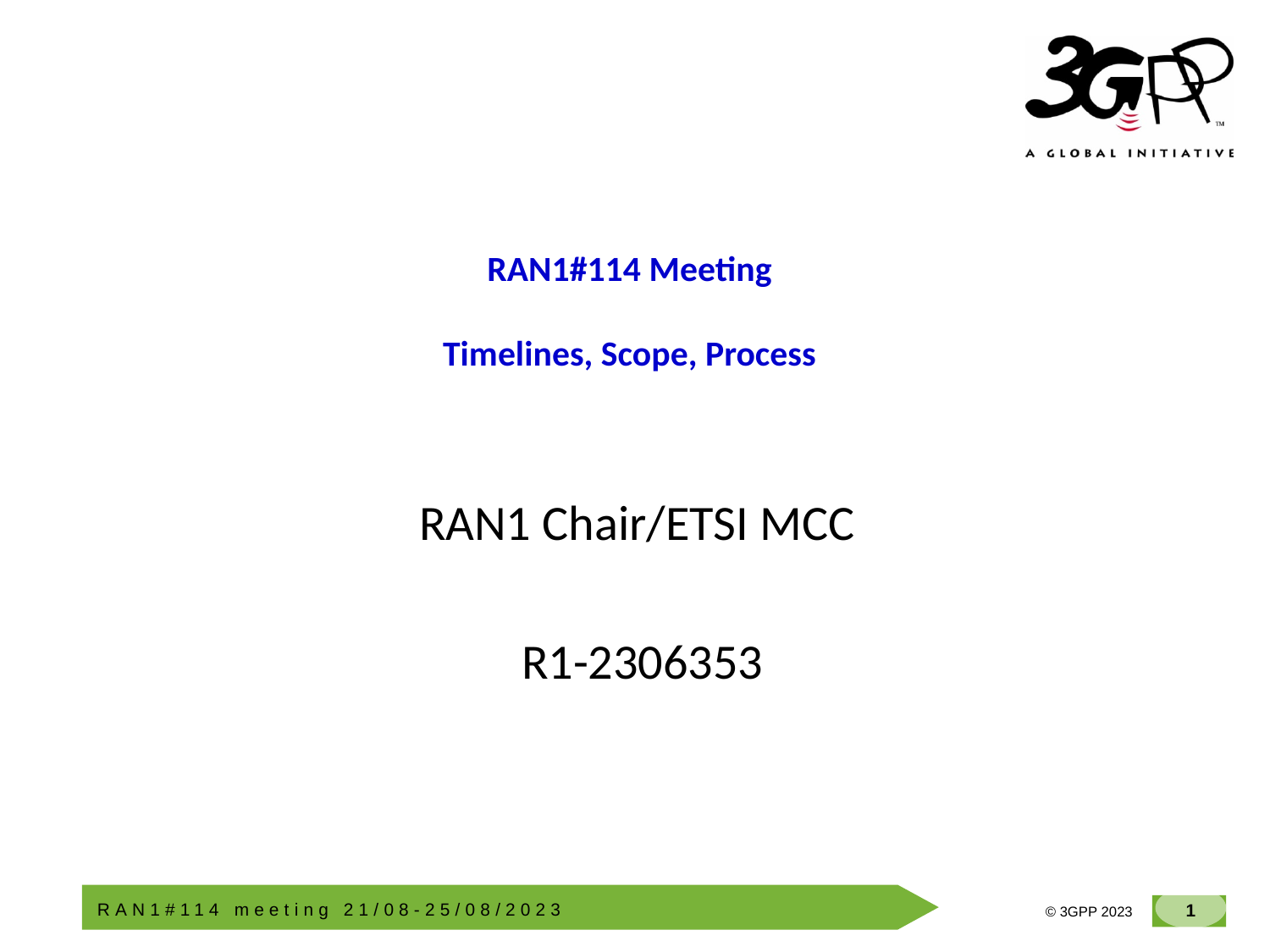

# RAN1#114 Meeting Timelines, Scope, Process
RAN1 Chair/ETSI MCC

 R1-2306353